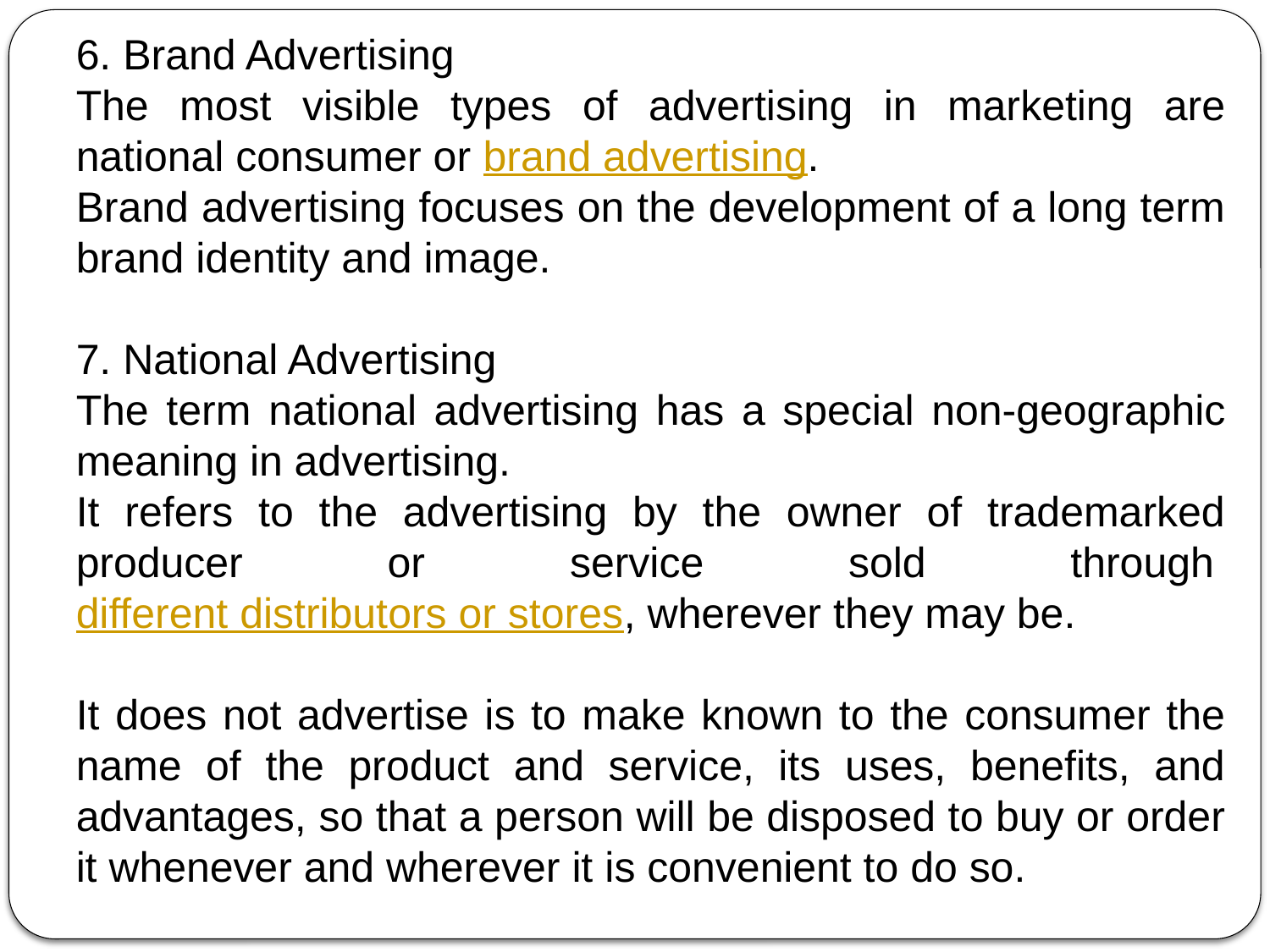

6. Brand Advertising
The most visible types of advertising in marketing are national consumer or brand advertising.
Brand advertising focuses on the development of a long term brand identity and image.

7. National Advertising
The term national advertising has a special non-geographic meaning in advertising.
It refers to the advertising by the owner of trademarked producer or service sold through different distributors or stores, wherever they may be.

It does not advertise is to make known to the consumer the name of the product and service, its uses, benefits, and advantages, so that a person will be disposed to buy or order it whenever and wherever it is convenient to do so.